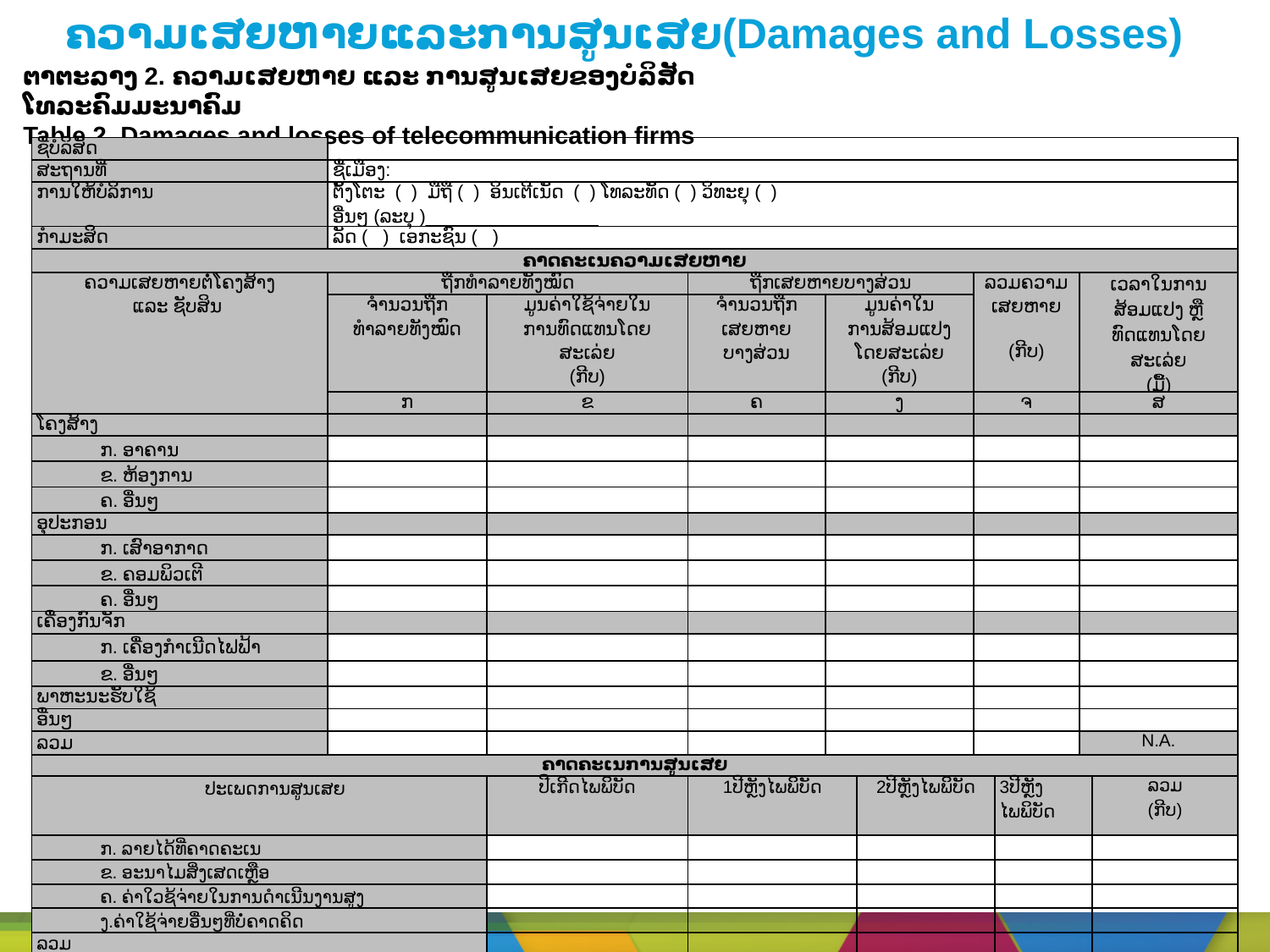

# ຄວາມເສຍຫາຍແລະການສູນເສຍ(Damages and Losses)
ຕາຕະລາງ 2. ຄວາມເສຍຫາຍ ແລະ ການສູນເສຍຂອງບໍລິສັດໂທລະຄົມມະນາຄົມ
Table 2. Damages and losses of telecommunication firms
| ຊື່ບໍລິສັດ |  |  |  |  |  |  |  |  |  |
| --- | --- | --- | --- | --- | --- | --- | --- | --- | --- |
| ສະຖານທີ່ | ຊື່ເມືອງ: |  |  |  |  |  |  |  |  |
| ການໃຫ້ບໍລິການ | ຕັ້ງໂຕະ ( ) ມືຖື ( ) ອິນເຕີເນັດ ( ) ໂທລະທັດ ( ) ວິທະຍຸ ( ) ອື່ນໆ (ລະບຸ )\_\_\_\_\_\_\_\_\_\_\_\_\_\_\_\_\_ |  |  |  |  |  |  |  |  |
| ກຳມະສິດ | ລັດ ( ) ເອກະຊົນ ( ) |  |  |  |  |  |  |  |  |
| ຄາດຄະເນຄວາມເສຍຫາຍ |  |  |  |  |  |  |  |  |  |
| ຄວາມເສຍຫາຍຕໍ່ໂຄງສ້າງ ແລະ ຊັບສິນ | ຖືກທຳລາຍທັງໝົດ |  | ຖືກເສຍຫາຍບາງສ່ວນ |  |  | ລວມຄວາມ ເສຍຫາຍ   (ກີບ) |  | ເວລາໃນການ ສ້ອມແປງ ຫຼື ທົດແທນໂດຍ ສະເລ່ຍ (ມື້) |  |
|  | ຈຳນວນຖືກ ທຳລາຍທັງໝົດ | ມູນຄ່າໃຊ້ຈ່າຍໃນ ການທົດແທນໂດຍ ສະເລ່ຍ (ກີບ) | ຈຳນວນຖືກ ເສຍຫາຍ ບາງສ່ວນ | ມູນຄ່າໃນ ການສ້ອມແປງ ໂດຍສະເລ່ຍ (ກີບ) |  |  |  |  |  |
|  | ກ | ຂ | ຄ | ງ |  | ຈ |  | ສ |  |
| ໂຄງສ້າງ |  |  |  |  |  |  |  |  |  |
| ກ. ອາຄານ |  |  |  |  |  |  |  |  |  |
| ຂ. ຫ້ອງການ |  |  |  |  |  |  |  |  |  |
| ຄ. ອື່ນໆ |  |  |  |  |  |  |  |  |  |
| ອຸປະກອນ |  |  |  |  |  |  |  |  |  |
| ກ. ເສົາອາກາດ |  |  |  |  |  |  |  |  |  |
| ຂ. ຄອມພິວເຕີ |  |  |  |  |  |  |  |  |  |
| ຄ. ອື່ນໆ |  |  |  |  |  |  |  |  |  |
| ເຄື່ອງກົນຈັກ |  |  |  |  |  |  |  |  |  |
| ກ. ເຄື່ອງກຳເນີດໄຟຟ້າ |  |  |  |  |  |  |  |  |  |
| ຂ. ອື່ນໆ |  |  |  |  |  |  |  |  |  |
| ພາຫະນະຮັບໃຊ້ |  |  |  |  |  |  |  |  |  |
| ອື່ນໆ |  |  |  |  |  |  |  |  |  |
| ລວມ |  |  |  |  |  |  |  | N.A. |  |
| ຄາດຄະເນການສູນເສຍ |  |  |  |  |  |  |  |  |  |
| ປະເພດການສູນເສຍ |  | ປີເກີດໄພພິບັດ | 1ປີຫຼັງໄພພິບັດ |  | 2ປີຫຼັງໄພພິບັດ |  | 3ປີຫຼັງໄພພິບັດ |  | ລວມ (ກີບ) |
| ກ. ລາຍໄດ້ທີ່ຄາດຄະເນ |  |  |  |  |  |  |  |  |  |
| ຂ. ອະນາໄມສິ່ງເສດເຫຼືອ |  |  |  |  |  |  |  |  |  |
| ຄ. ຄ່າໃວຊ້ຈ່າຍໃນການດຳເນີນງານສູງ |  |  |  |  |  |  |  |  |  |
| ງ.​ຄ່າໃຊ້ຈ່າຍອື່ນໆທີ່ບໍ່ຄາດຄິດ |  |  |  |  |  |  |  |  |  |
| ລວມ |  |  |  |  |  |  |  |  |  |